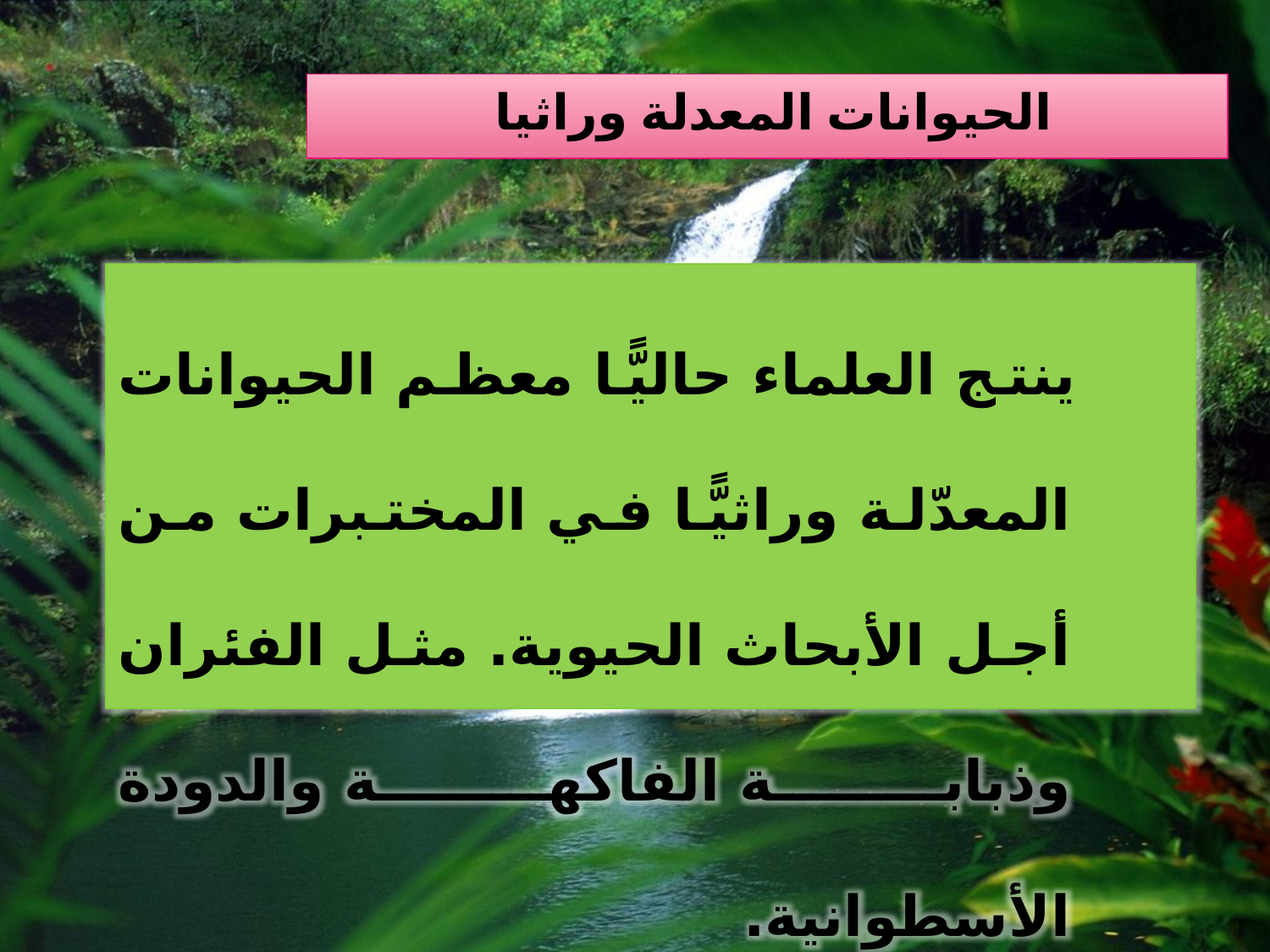

# الحيوانات المعدلة وراثيا
     ينتج العلماء حاليًّا معظم الحيوانات المعدّلة وراثيًّا في المختبرات من أجل الأبحاث الحيوية. مثل الفئران وذبابة الفاكهة والدودة الأسطوانية.